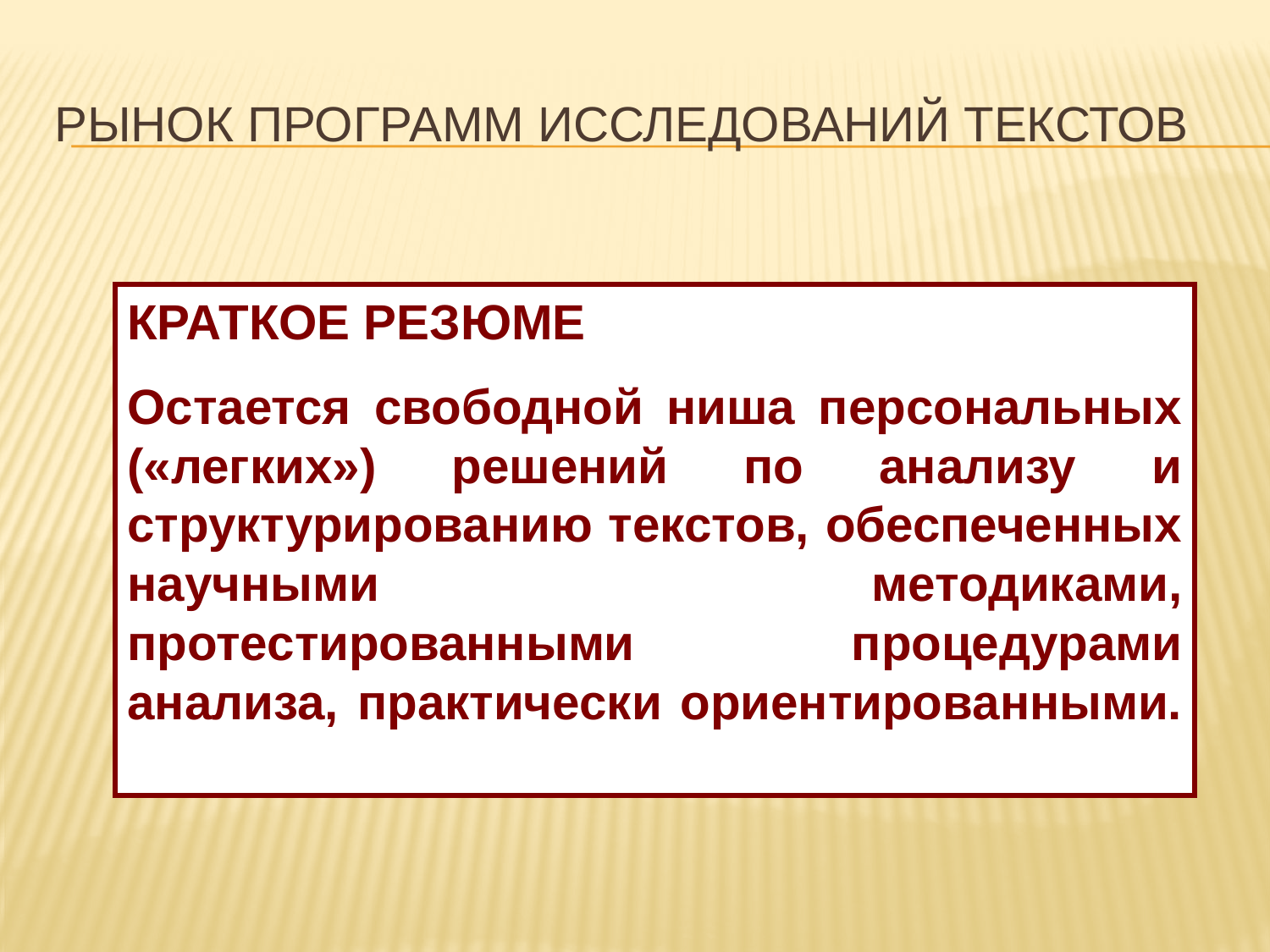

# Рынок программ исследований текстов
КРАТКОЕ РЕЗЮМЕ
Остается свободной ниша персональных («легких») решений по анализу и структурированию текстов, обеспеченных научными методиками, протестированными процедурами анализа, практически ориентированными.